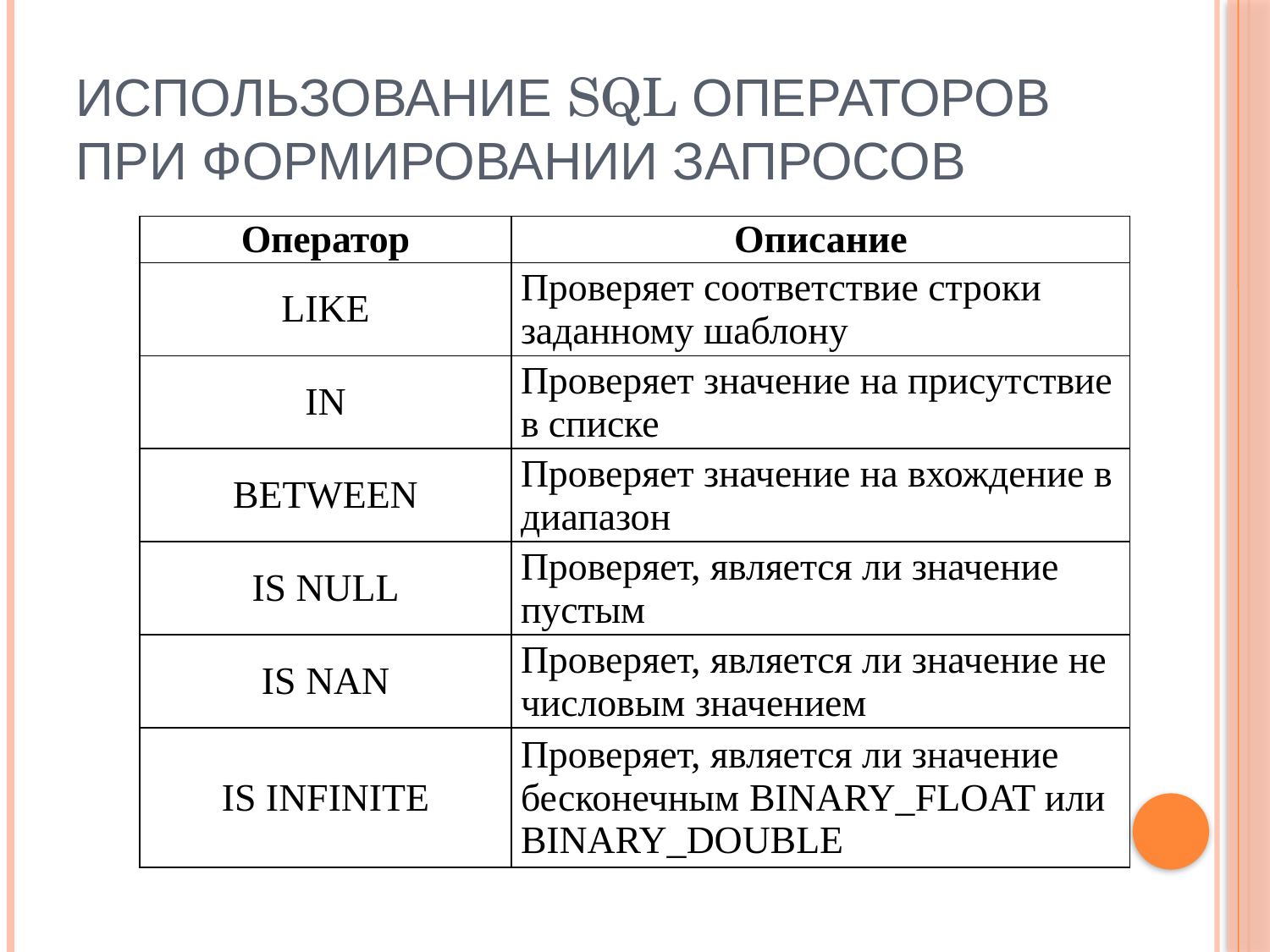

# Использование SQL операторов при формировании запросов
| Оператор | Описание |
| --- | --- |
| LIKE | Проверяет соответствие строки заданному шаблону |
| IN | Проверяет значение на присутствие в списке |
| BETWEEN | Проверяет значение на вхождение в диапазон |
| IS NULL | Проверяет, является ли значение пустым |
| IS NAN | Проверяет, является ли значение не числовым значением |
| IS INFINITE | Проверяет, является ли значение бесконечным BINARY\_FLOAT или BINARY\_DOUBLE |